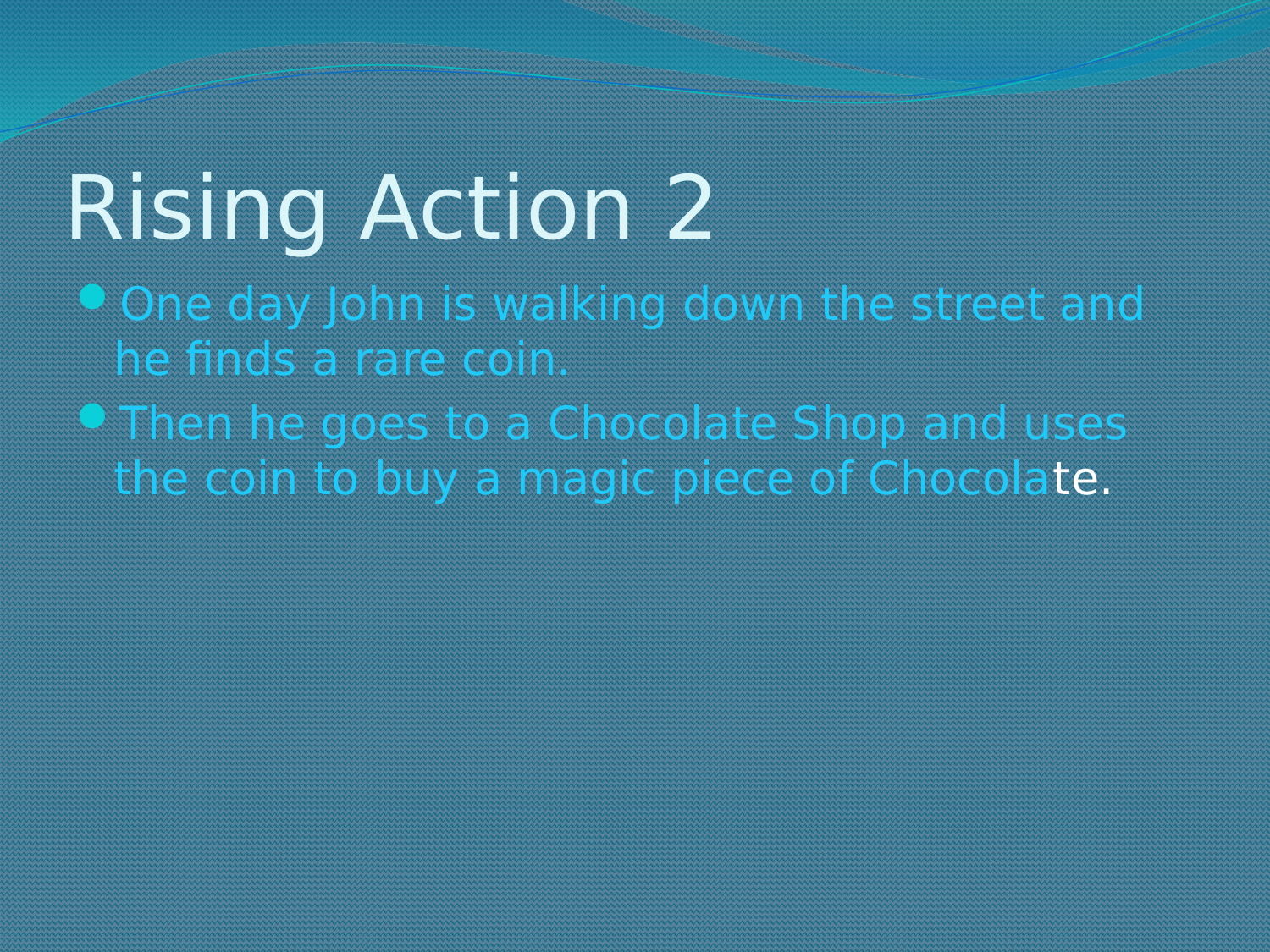

# Rising Action 2
One day John is walking down the street and he finds a rare coin.
Then he goes to a Chocolate Shop and uses the coin to buy a magic piece of Chocolate.